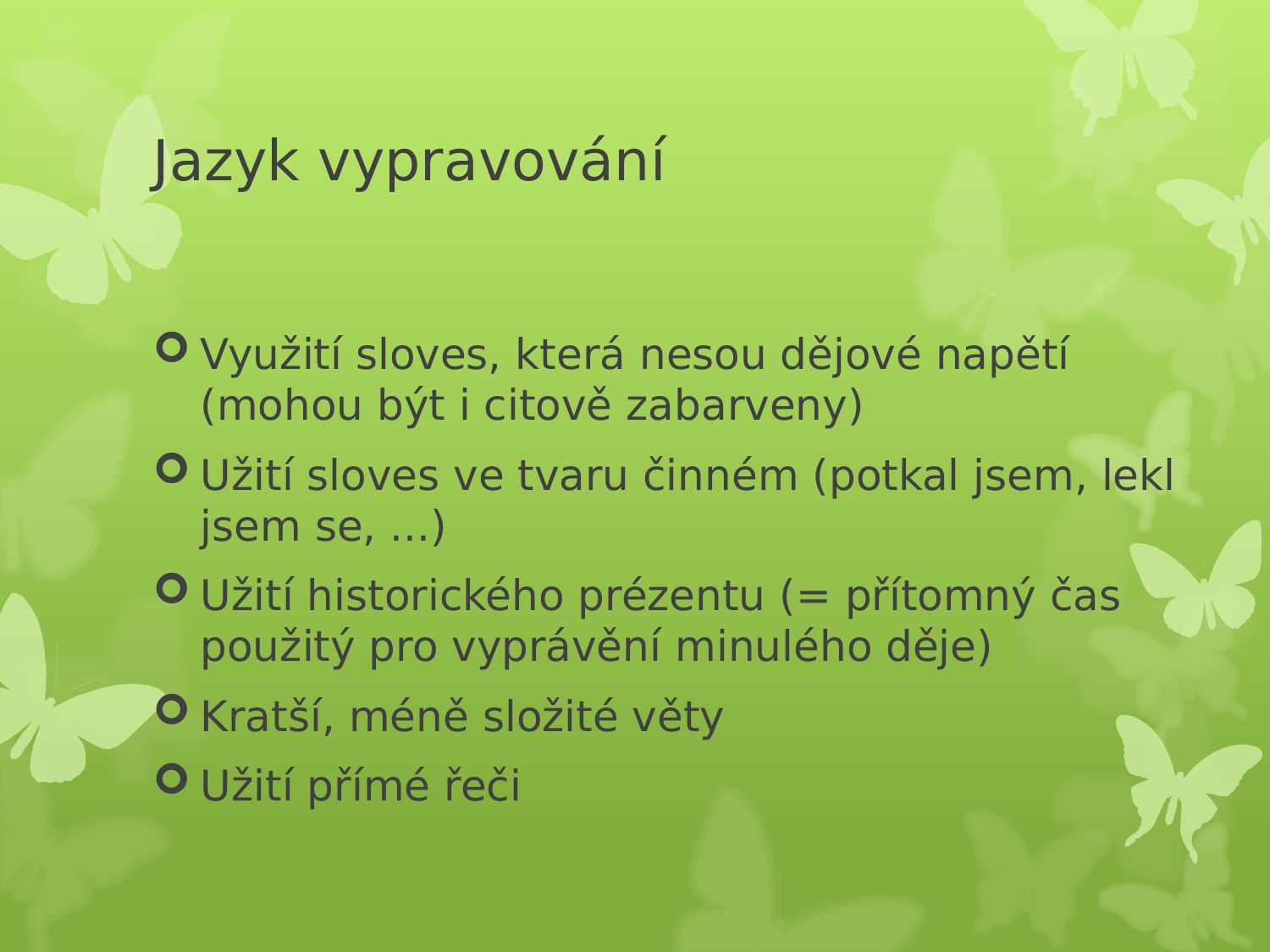

# Jazyk vypravování
Využití sloves, která nesou dějové napětí (mohou být i citově zabarveny)
Užití sloves ve tvaru činném (potkal jsem, lekl jsem se, ...)
Užití historického prézentu (= přítomný čas použitý pro vyprávění minulého děje)
Kratší, méně složité věty
Užití přímé řeči